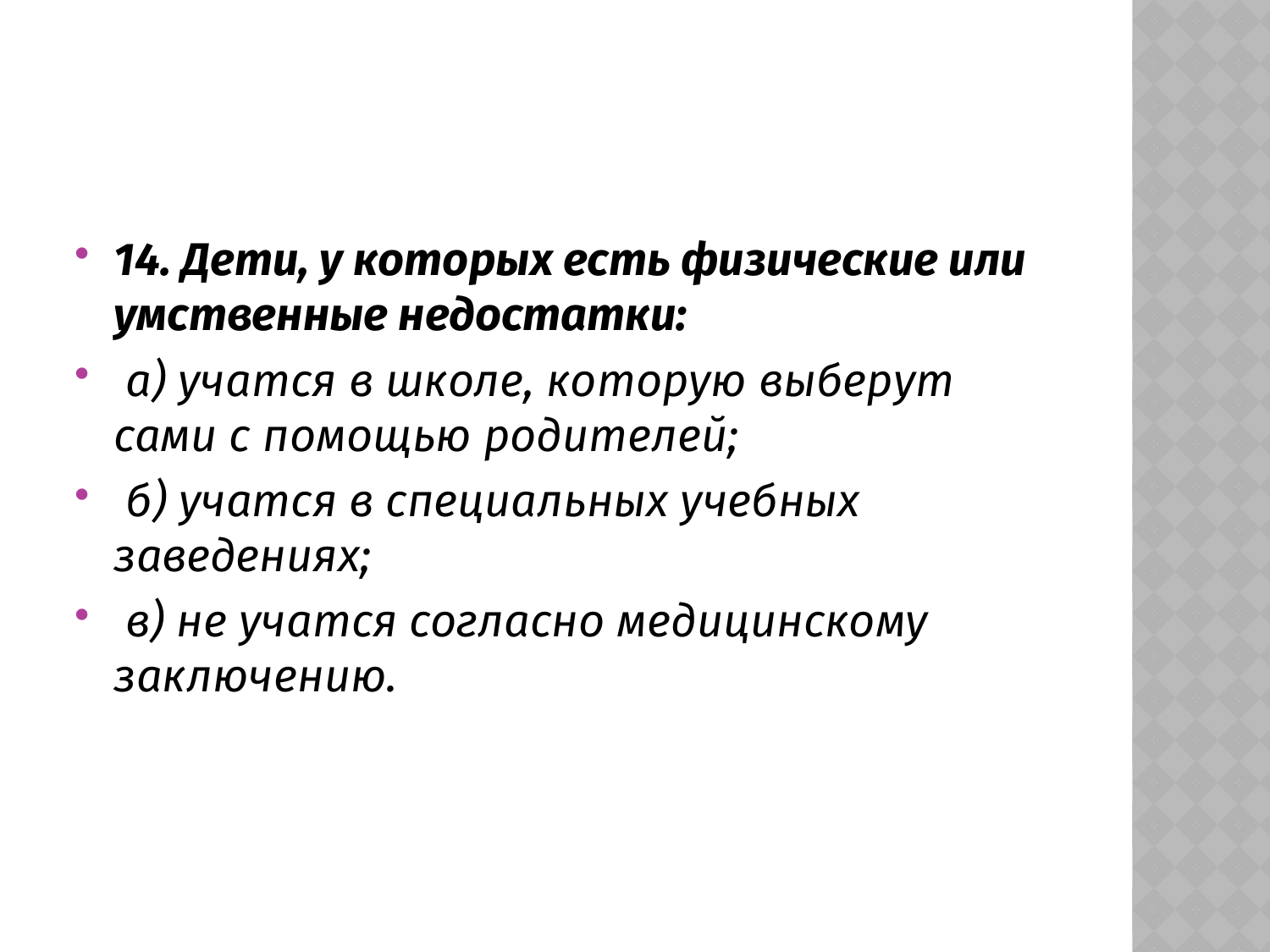

#
14. Дети, у которых есть физические или умственные недостатки:
 а) учатся в школе, которую выберут сами с помощью родителей;
 б) учатся в специальных учебных заведениях;
 в) не учатся согласно медицинскому заключению.